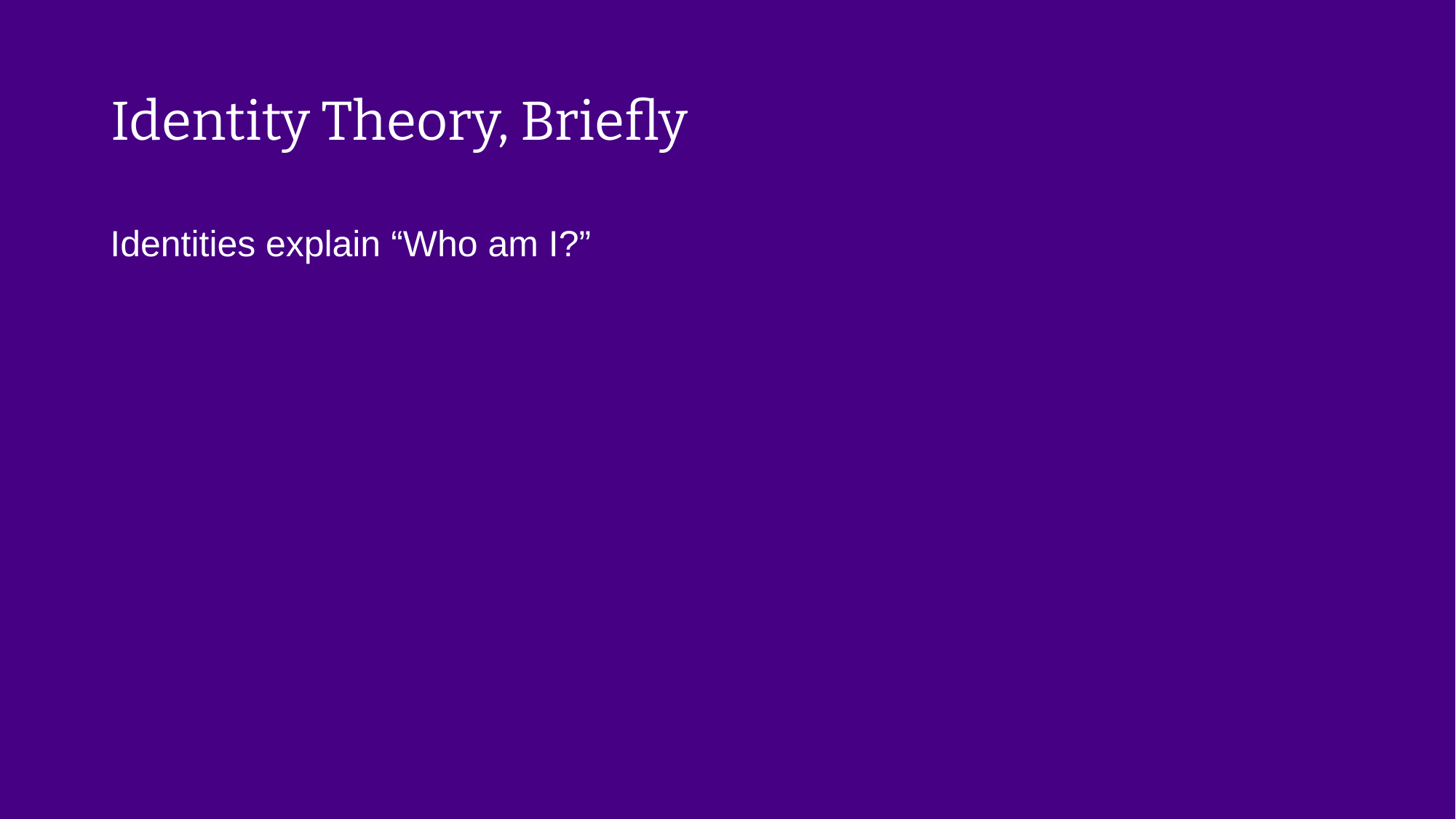

# Identity Theory, Briefly
Identities explain “Who am I?”